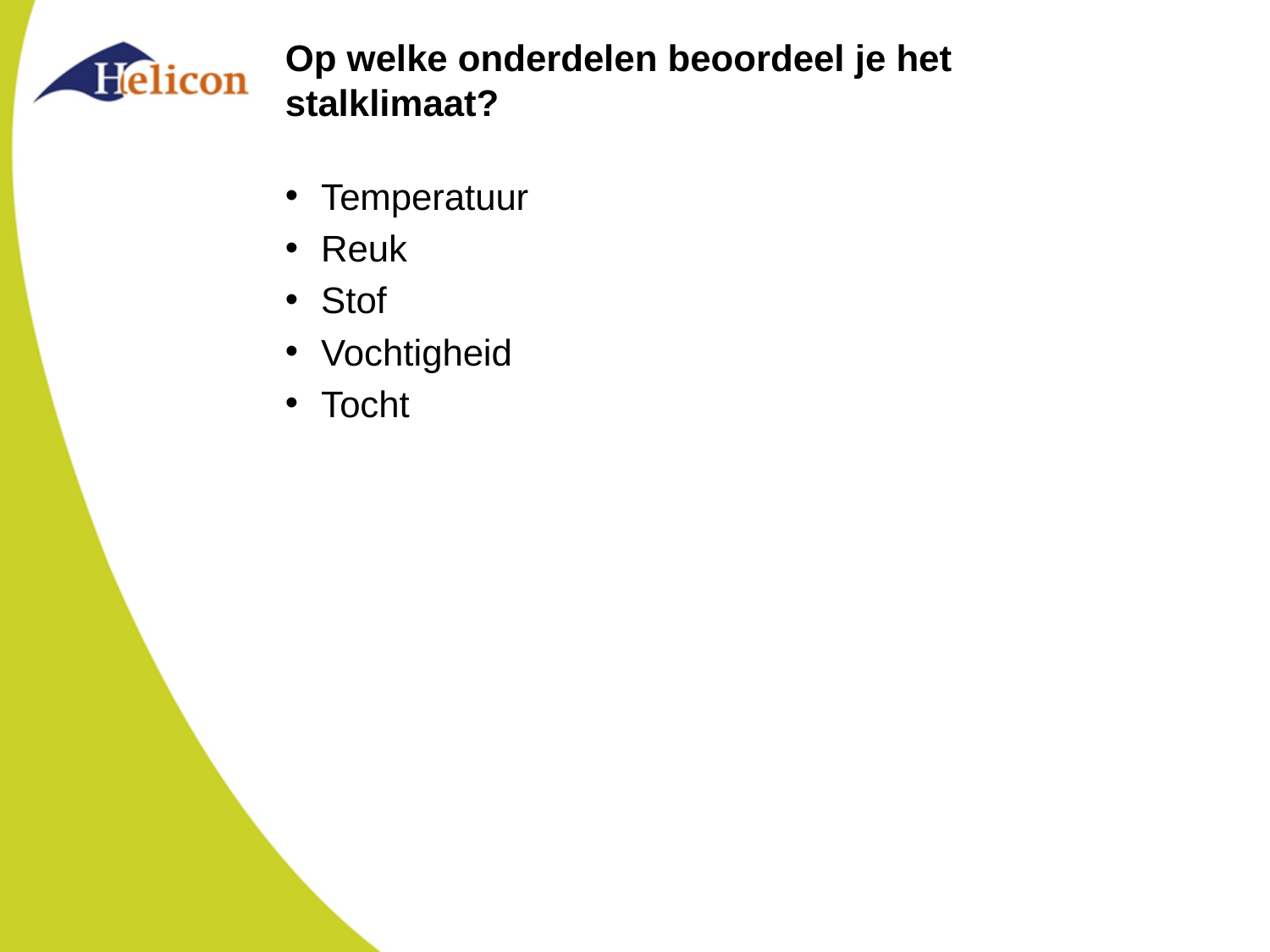

# Op welke onderdelen beoordeel je het  stalklimaat?
Temperatuur
Reuk
Stof
Vochtigheid
Tocht